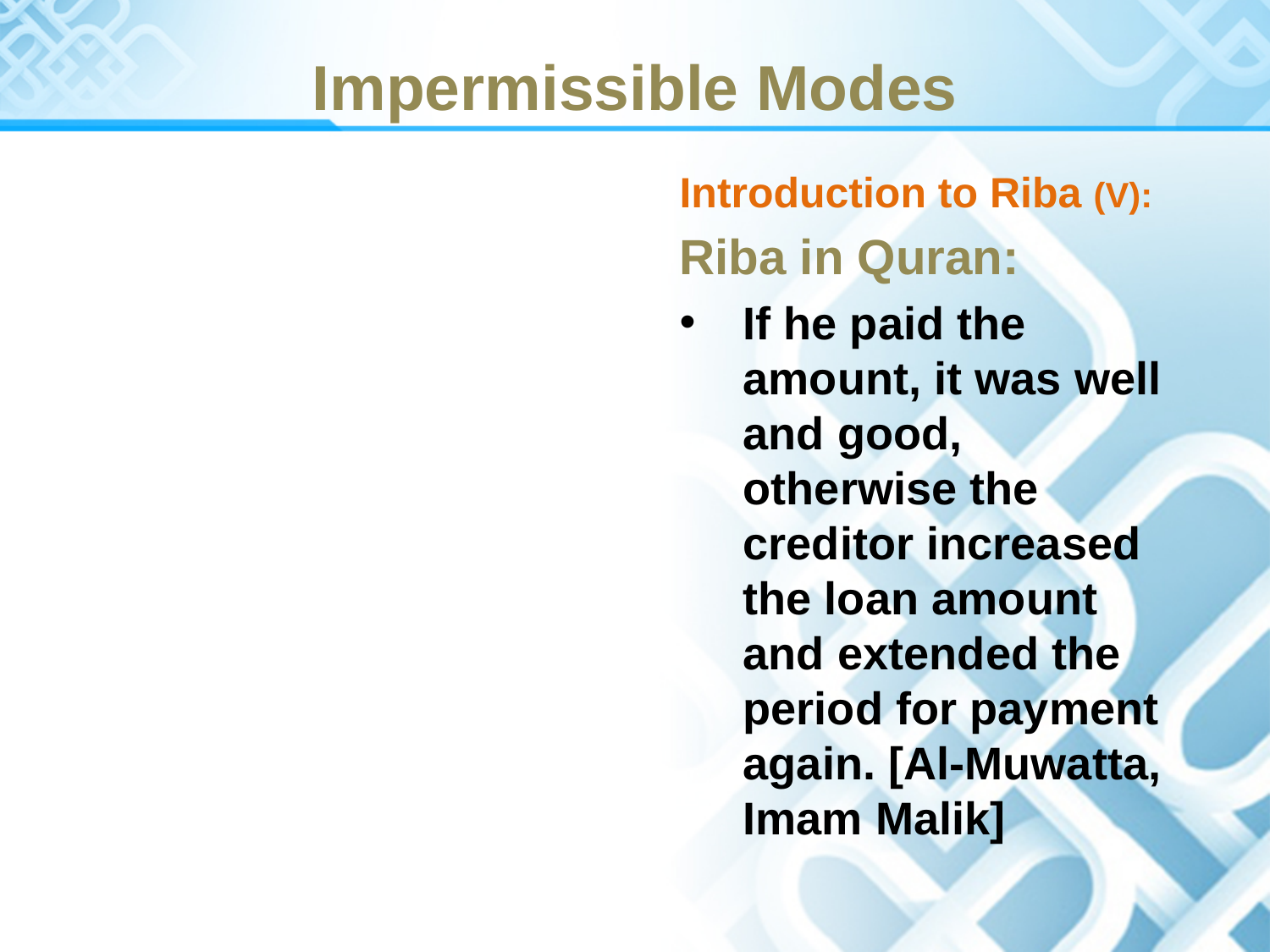

Impermissible Modes
Introduction to Riba (V):
Riba in Quran:
If he paid the amount, it was well and good, otherwise the creditor increased the loan amount and extended the period for payment again. [Al-Muwatta, Imam Malik]